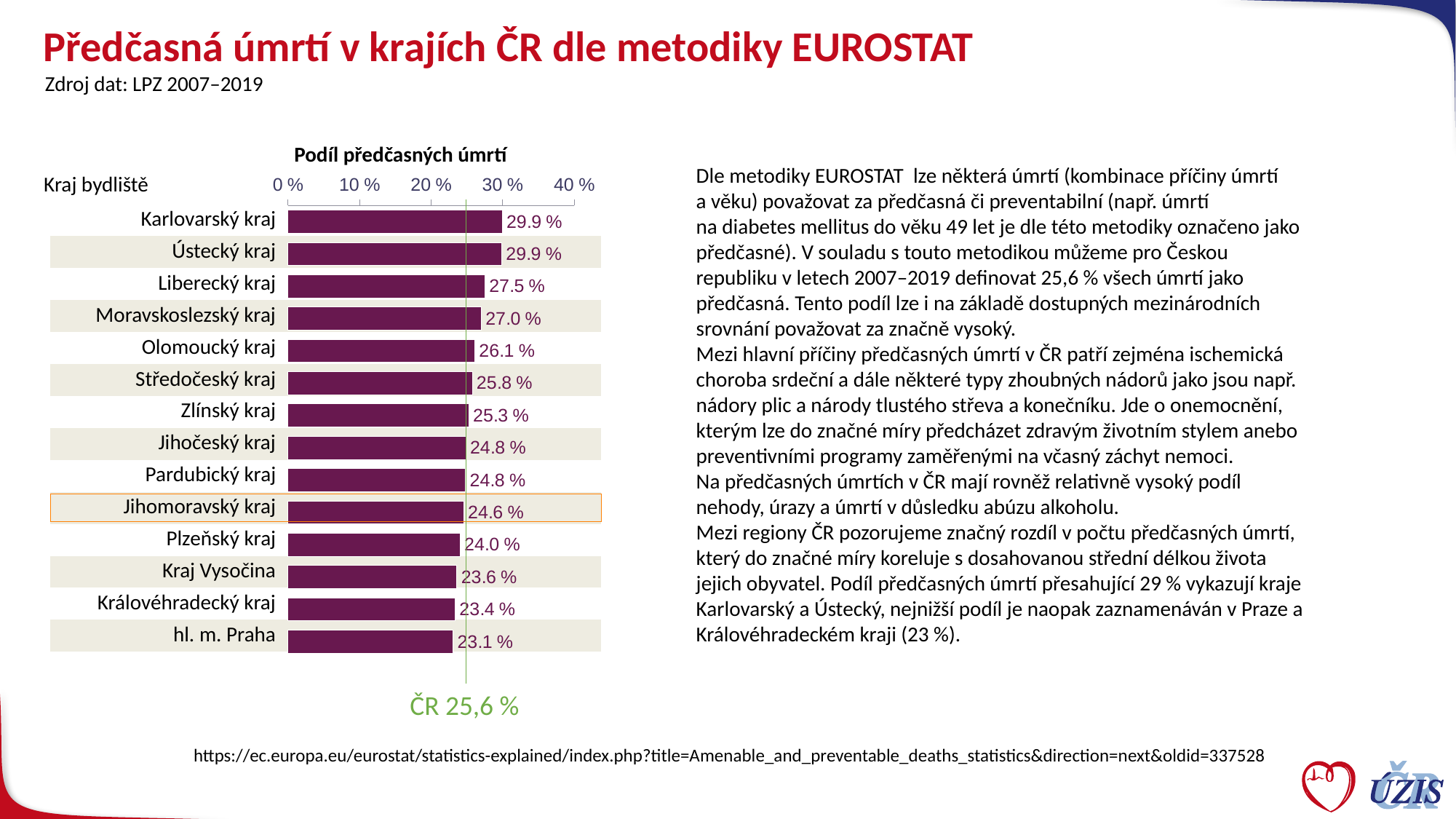

# Předčasná úmrtí v krajích ČR dle metodiky EUROSTAT
Zdroj dat: LPZ 2007–2019
Podíl předčasných úmrtí
Dle metodiky EUROSTAT  lze některá úmrtí (kombinace příčiny úmrtí
a věku) považovat za předčasná či preventabilní (např. úmrtí
na diabetes mellitus do věku 49 let je dle této metodiky označeno jako předčasné). V souladu s touto metodikou můžeme pro Českou republiku v letech 2007–2019 definovat 25,6 % všech úmrtí jako předčasná. Tento podíl lze i na základě dostupných mezinárodních srovnání považovat za značně vysoký.
Mezi hlavní příčiny předčasných úmrtí v ČR patří zejména ischemická choroba srdeční a dále některé typy zhoubných nádorů jako jsou např. nádory plic a národy tlustého střeva a konečníku. Jde o onemocnění, kterým lze do značné míry předcházet zdravým životním stylem anebo preventivními programy zaměřenými na včasný záchyt nemoci.
Na předčasných úmrtích v ČR mají rovněž relativně vysoký podíl nehody, úrazy a úmrtí v důsledku abúzu alkoholu.
Mezi regiony ČR pozorujeme značný rozdíl v počtu předčasných úmrtí, který do značné míry koreluje s dosahovanou střední délkou života jejich obyvatel. Podíl předčasných úmrtí přesahující 29 % vykazují kraje Karlovarský a Ústecký, nejnižší podíl je naopak zaznamenáván v Praze a Královéhradeckém kraji (23 %).
Kraj bydliště

### Chart

| Category | Zemřel v ZZ v jiném kraji |
|---|---|
| Karlovarský kraj | 0.2993770523469191 |
| Ústecký kraj | 0.2986461601418633 |
| Liberecký kraj | 0.27525090010957853 |
| Moravskoslezský kraj | 0.2700863012033548 |
| Olomoucký kraj | 0.2610225649814339 |
| Středočeský kraj | 0.25754470323065365 |
| Zlínský kraj | 0.25278708536266364 |
| Jihočeský kraj | 0.24841647570362535 |
| Pardubický kraj | 0.24810078868012062 |
| Jihomoravský kraj | 0.24558690133583927 |
| Plzeňský kraj | 0.24035312180143295 |
| Kraj Vysočina | 0.23591945825012386 |
| Královéhradecký kraj | 0.23369289509518595 |
| hl. m. Praha | 0.23065570578962905 |
| Karlovarský kraj |  |  |
| --- | --- | --- |
| Ústecký kraj |  |  |
| Liberecký kraj |  |  |
| Moravskoslezský kraj |  |  |
| Olomoucký kraj |  |  |
| Středočeský kraj |  |  |
| Zlínský kraj |  |  |
| Jihočeský kraj |  |  |
| Pardubický kraj |  |  |
| Jihomoravský kraj |  |  |
| Plzeňský kraj |  |  |
| Kraj Vysočina |  |  |
| Královéhradecký kraj |  |  |
| hl. m. Praha |  |  |

ČR 25,6 %
https://ec.europa.eu/eurostat/statistics-explained/index.php?title=Amenable_and_preventable_deaths_statistics&direction=next&oldid=337528